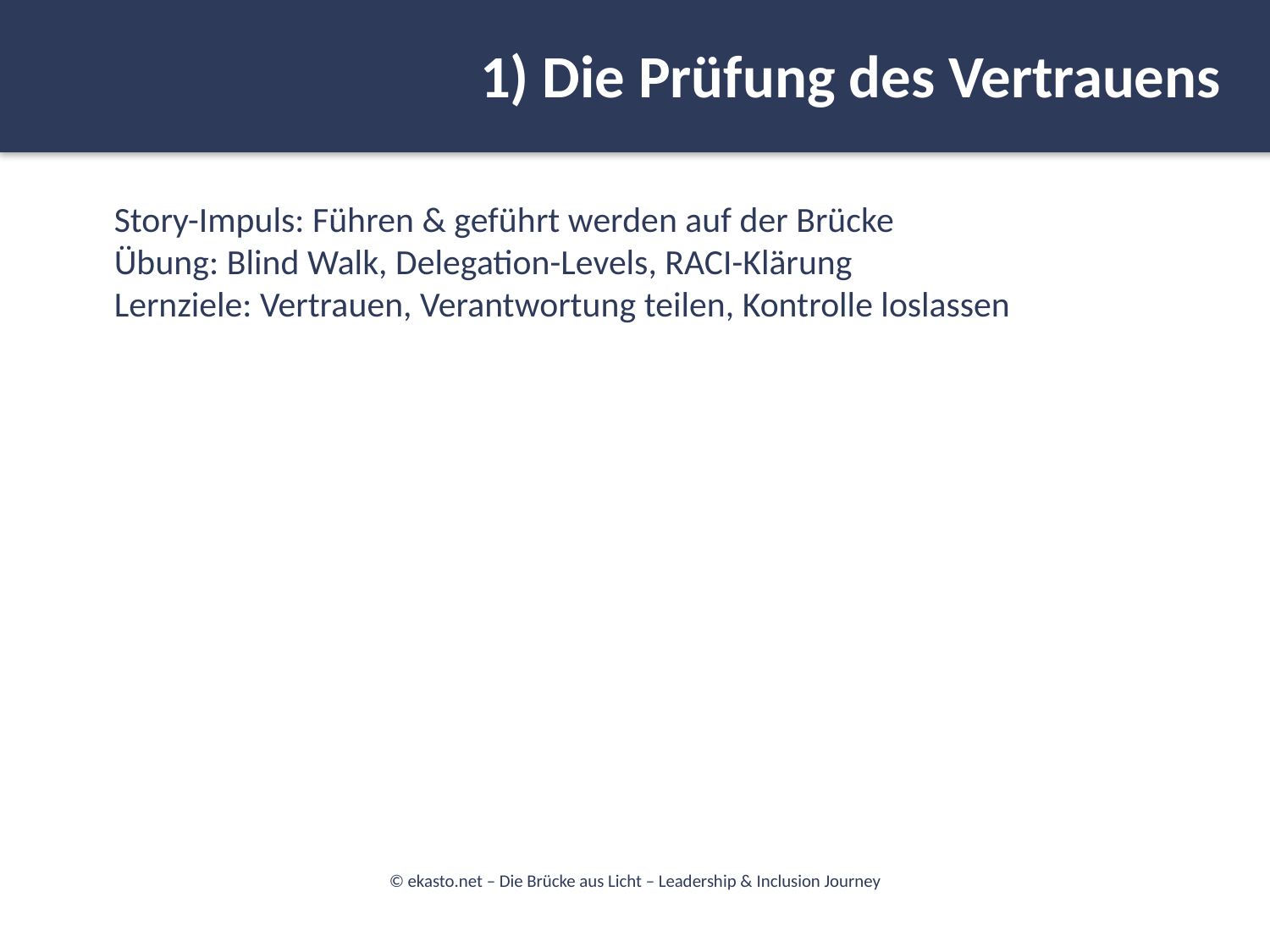

1) Die Prüfung des Vertrauens
#
Story-Impuls: Führen & geführt werden auf der Brücke
Übung: Blind Walk, Delegation-Levels, RACI-Klärung
Lernziele: Vertrauen, Verantwortung teilen, Kontrolle loslassen
© ekasto.net – Die Brücke aus Licht – Leadership & Inclusion Journey